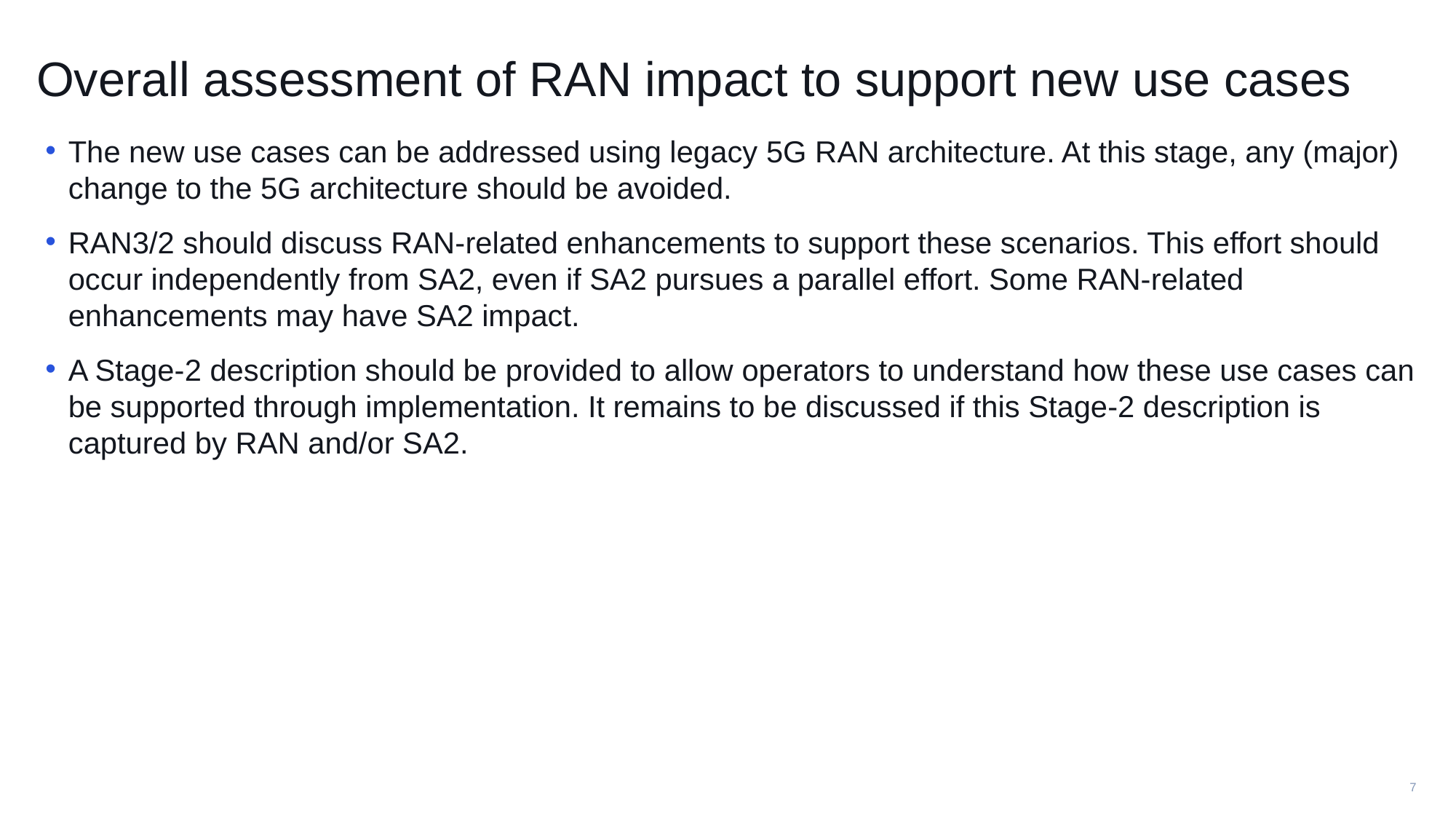

Overall assessment of RAN impact to support new use cases
The new use cases can be addressed using legacy 5G RAN architecture. At this stage, any (major) change to the 5G architecture should be avoided.
RAN3/2 should discuss RAN-related enhancements to support these scenarios. This effort should occur independently from SA2, even if SA2 pursues a parallel effort. Some RAN-related enhancements may have SA2 impact.
A Stage-2 description should be provided to allow operators to understand how these use cases can be supported through implementation. It remains to be discussed if this Stage-2 description is captured by RAN and/or SA2.